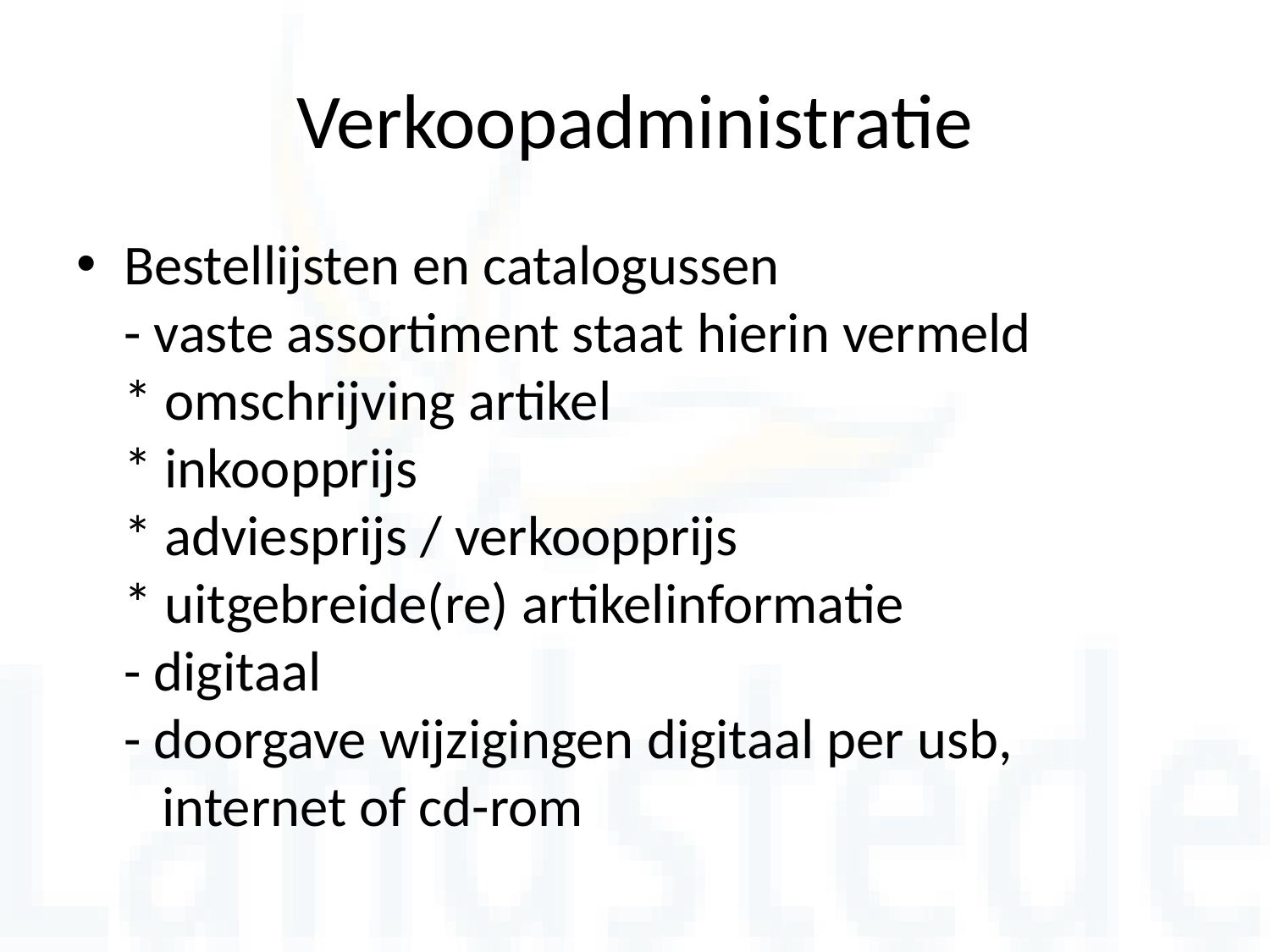

# Verkoopadministratie
Bestellijsten en catalogussen
- vaste assortiment staat hierin vermeld
* omschrijving artikel
* inkoopprijs
* adviesprijs / verkoopprijs
* uitgebreide(re) artikelinformatie
- digitaal
- doorgave wijzigingen digitaal per usb,
   internet of cd-rom